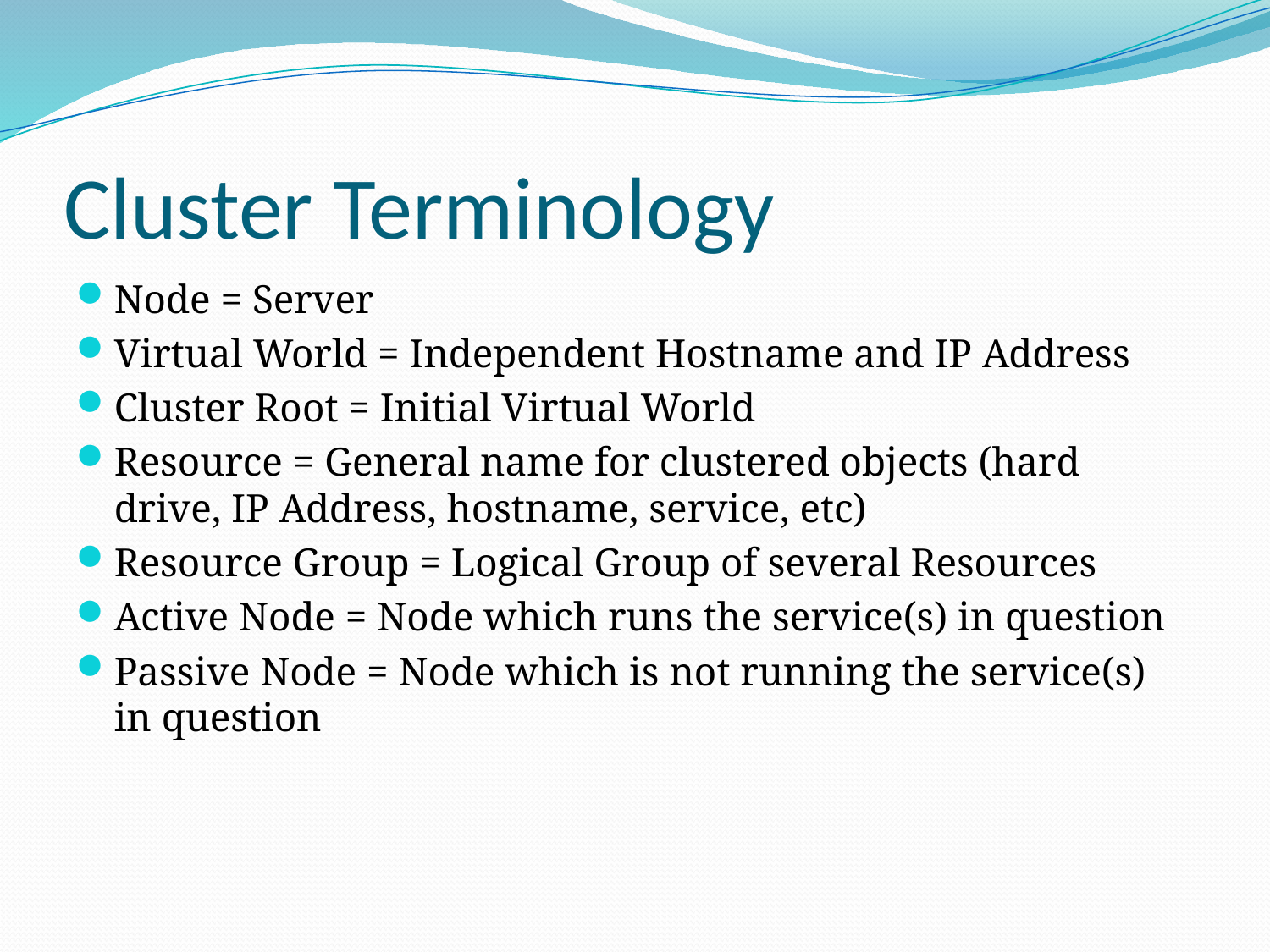

# Cluster Terminology
Node = Server
Virtual World = Independent Hostname and IP Address
Cluster Root = Initial Virtual World
Resource = General name for clustered objects (hard drive, IP Address, hostname, service, etc)
Resource Group = Logical Group of several Resources
Active Node = Node which runs the service(s) in question
Passive Node = Node which is not running the service(s) in question